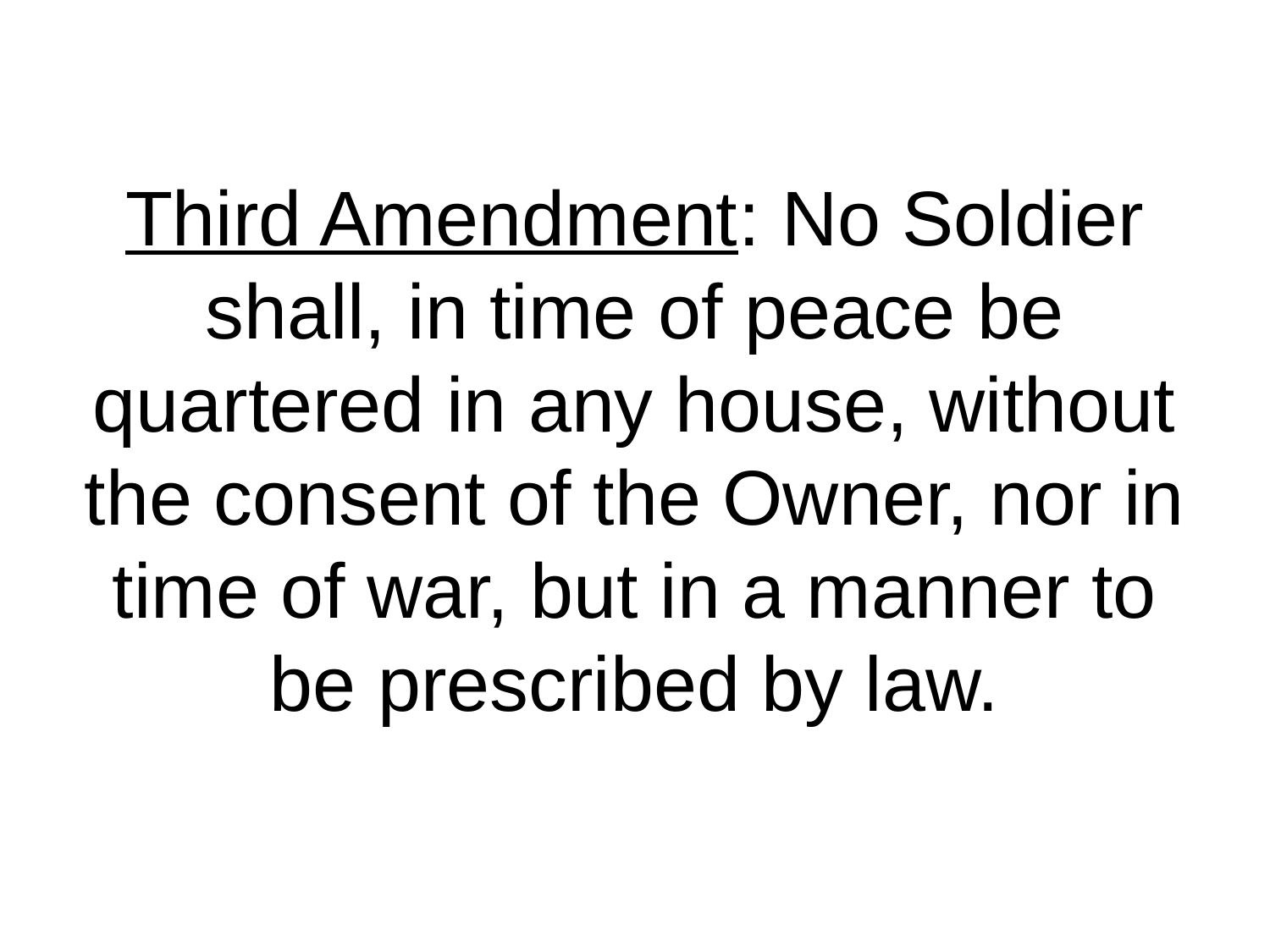

# Third Amendment: No Soldier shall, in time of peace be quartered in any house, without the consent of the Owner, nor in time of war, but in a manner to be prescribed by law.